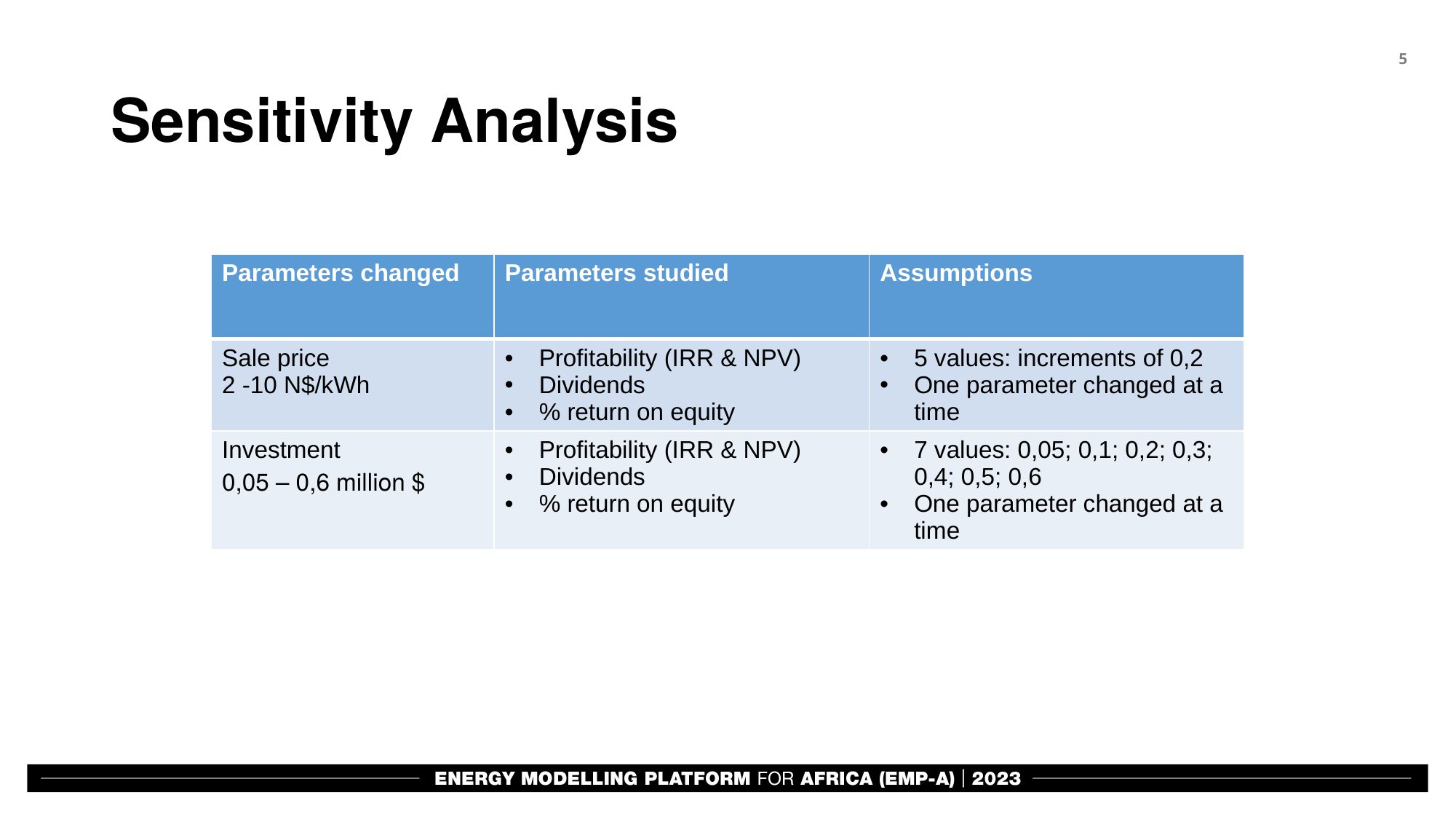

# Sensitivity Analysis
| Parameters changed | Parameters studied | Assumptions |
| --- | --- | --- |
| Sale price 2 -10 N$/kWh | Profitability (IRR & NPV) Dividends % return on equity | 5 values: increments of 0,2 One parameter changed at a time |
| Investment 0,05 – 0,6 million $ | Profitability (IRR & NPV) Dividends % return on equity | 7 values: 0,05; 0,1; 0,2; 0,3; 0,4; 0,5; 0,6 One parameter changed at a time |